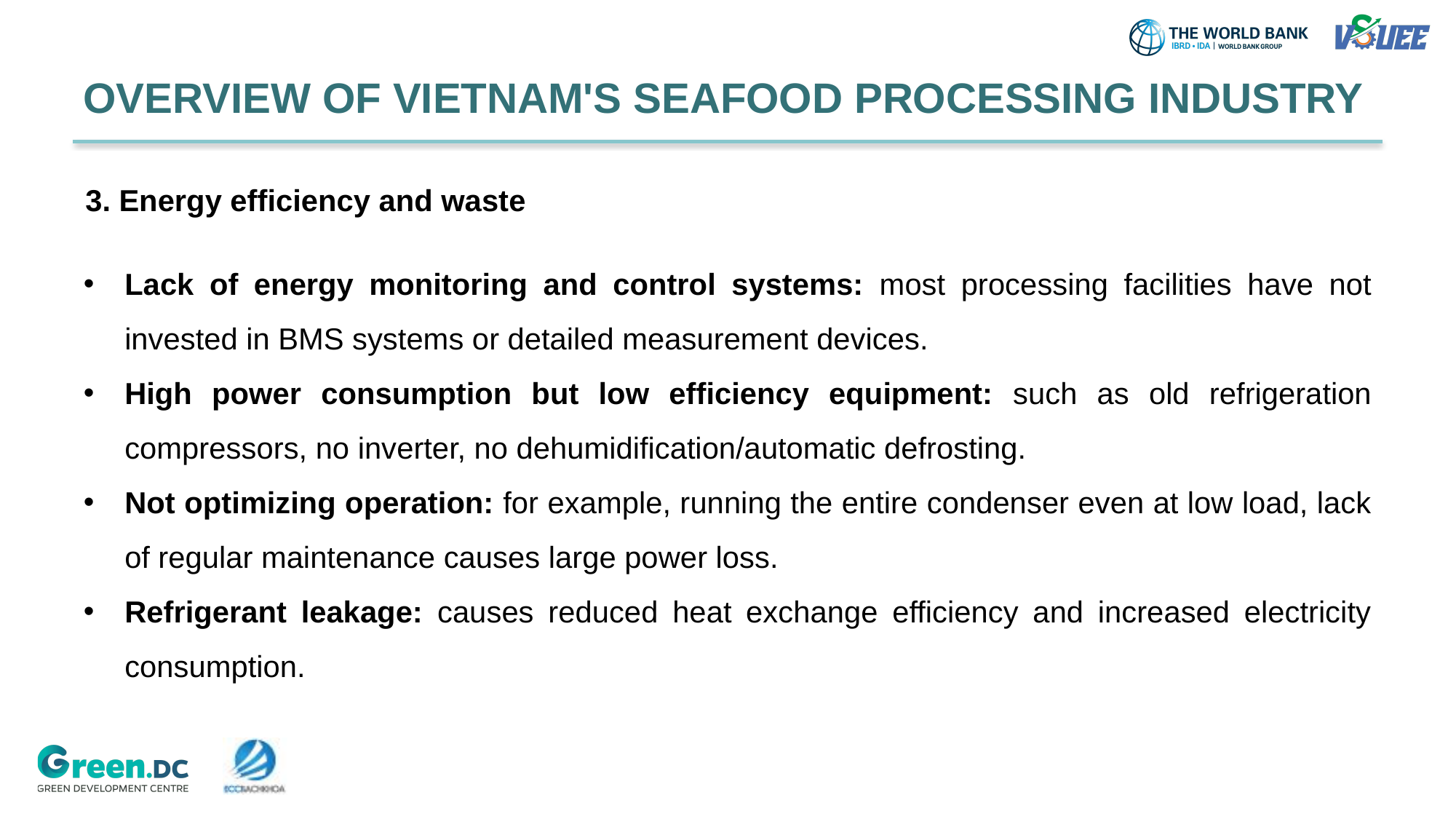

OVERVIEW OF VIETNAM'S SEAFOOD PROCESSING INDUSTRY
3. Energy efficiency and waste
Lack of energy monitoring and control systems: most processing facilities have not invested in BMS systems or detailed measurement devices.
High power consumption but low efficiency equipment: such as old refrigeration compressors, no inverter, no dehumidification/automatic defrosting.
Not optimizing operation: for example, running the entire condenser even at low load, lack of regular maintenance causes large power loss.
Refrigerant leakage: causes reduced heat exchange efficiency and increased electricity consumption.